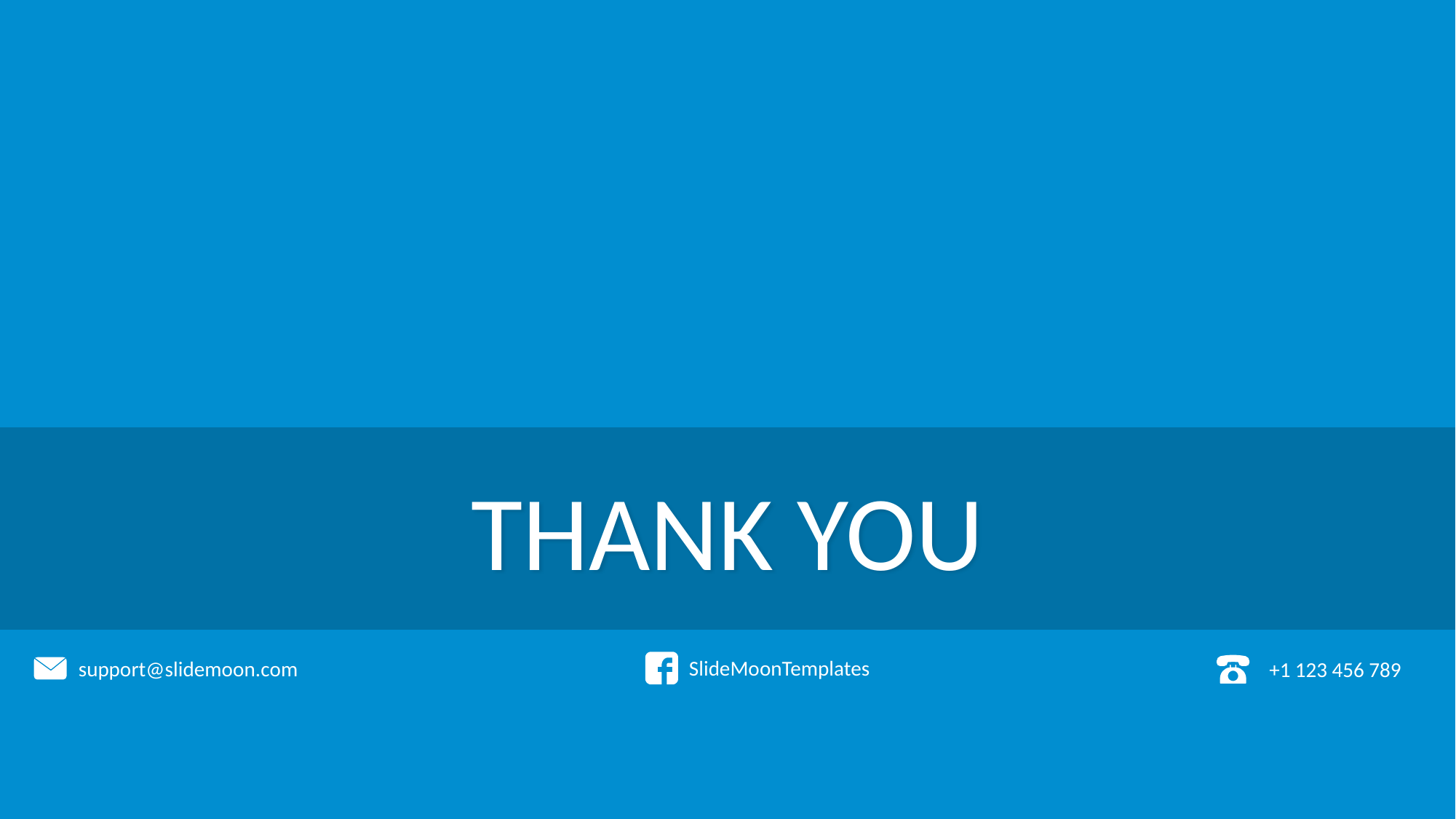

THANK YOU
SlideMoonTemplates

support@slidemoon.com

+1 123 456 789